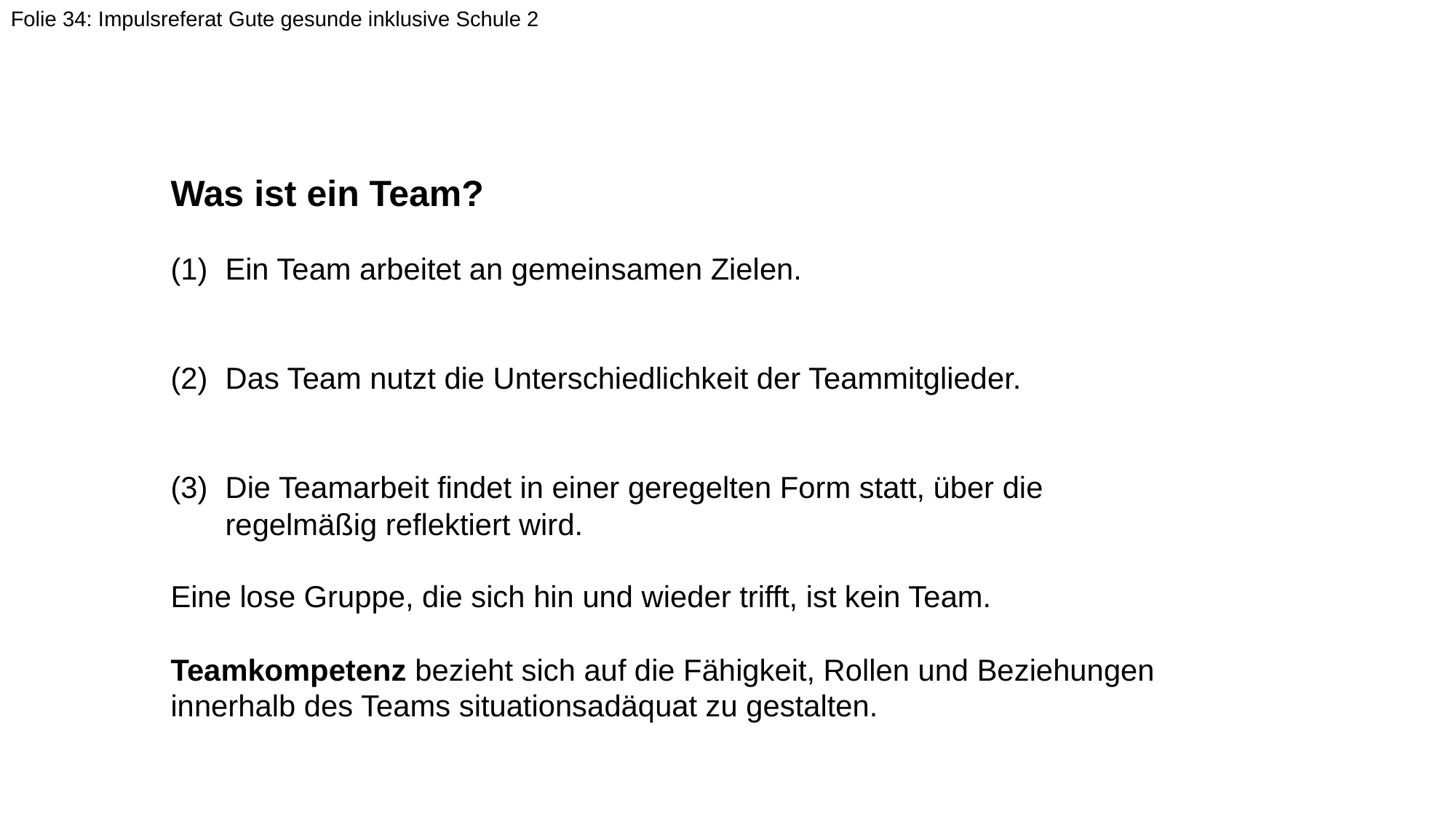

Folie 34: Impulsreferat Gute gesunde inklusive Schule 2
Was ist ein Team?

Ein Team arbeitet an gemeinsamen Zielen.

Das Team nutzt die Unterschiedlichkeit der Teammitglieder.

Die Teamarbeit findet in einer geregelten Form statt, über die regelmäßig reflektiert wird.

Eine lose Gruppe, die sich hin und wieder trifft, ist kein Team.

Teamkompetenz bezieht sich auf die Fähigkeit, Rollen und Beziehungen innerhalb des Teams situationsadäquat zu gestalten.